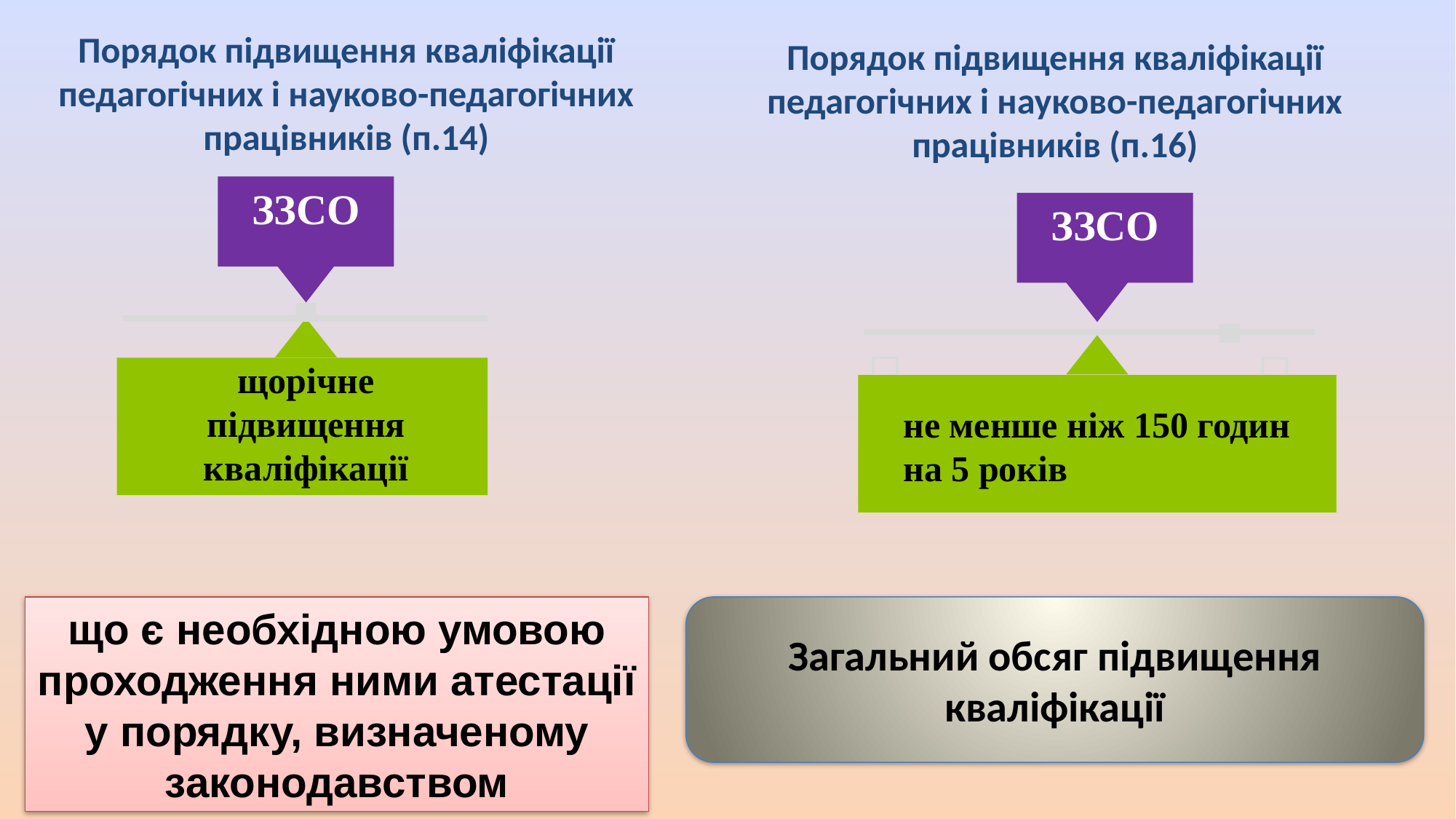

# Порядок підвищення кваліфікації педагогічних і науково-педагогічних працівників (п.14)
Порядок підвищення кваліфікації педагогічних і науково-педагогічних працівників (п.16)
ЗЗСО

ЗЗСО

щорічне підвищення кваліфікації

не менше ніж 150 годин на 5 років
що є необхідною умовою проходження ними атестації
у порядку, визначеному законодавством
Загальний обсяг підвищення кваліфікації